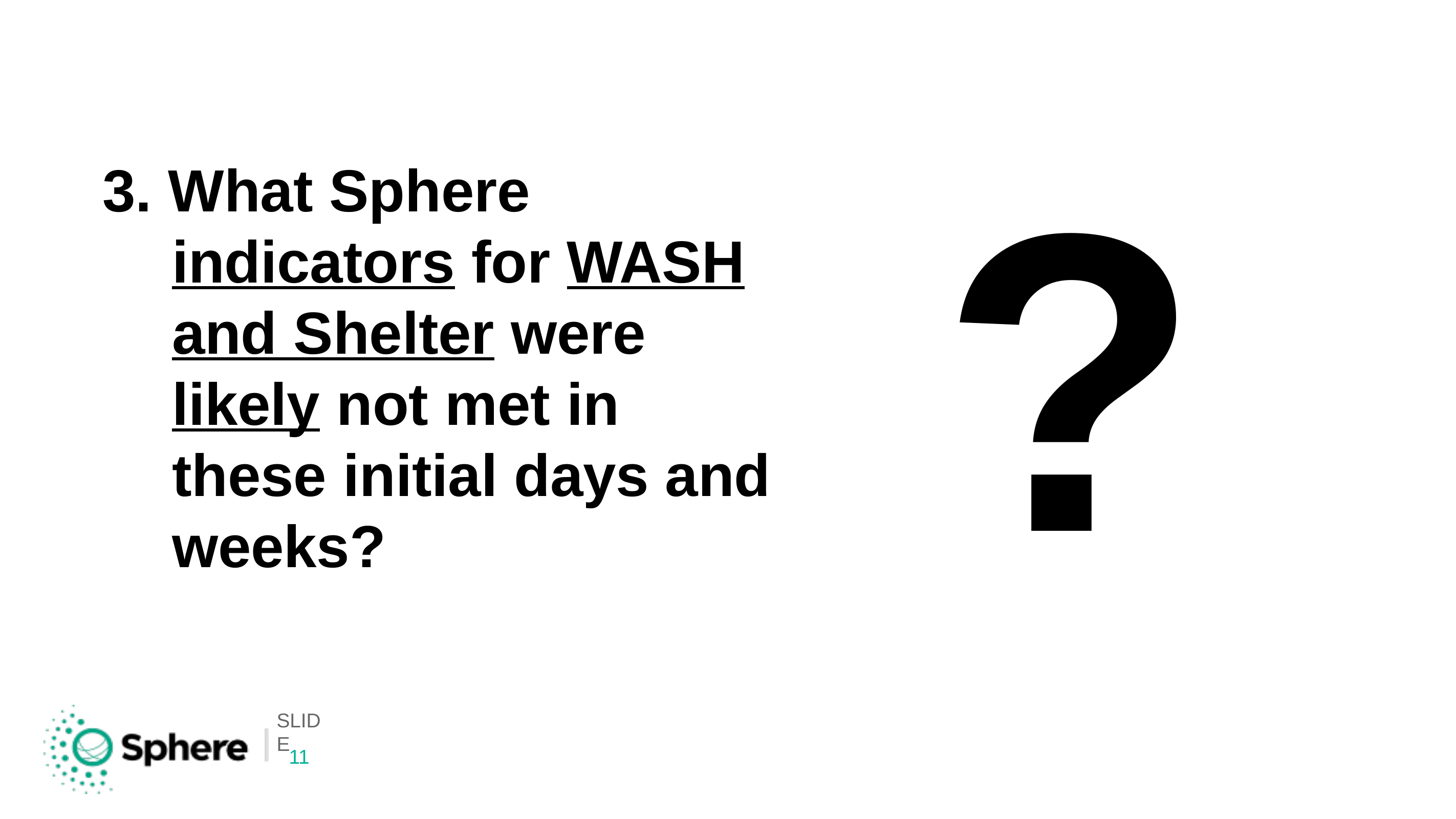

?
# 3. What Sphere indicators for WASH and Shelter were likely not met in these initial days and weeks?
11